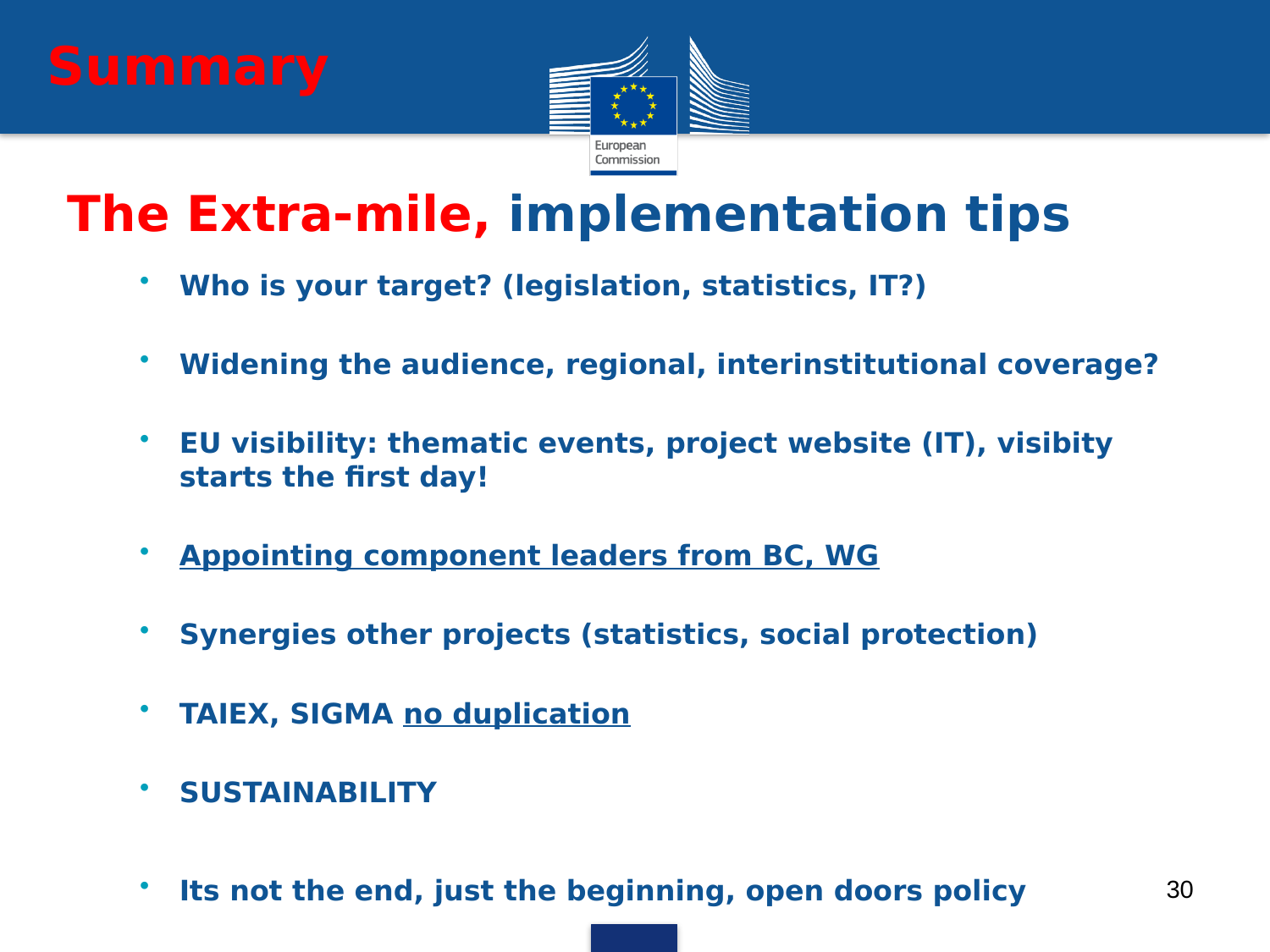

Summary
# The Extra-mile, implementation tips

Who is your target? (legislation, statistics, IT?)

Widening the audience, regional, interinstitutional coverage?

EU visibility: thematic events, project website (IT), visibity starts the first day!

Appointing component leaders from BC, WG

Synergies other projects (statistics, social protection)

TAIEX, SIGMA no duplication

SUSTAINABILITY

Its not the end, just the beginning, open doors policy
30